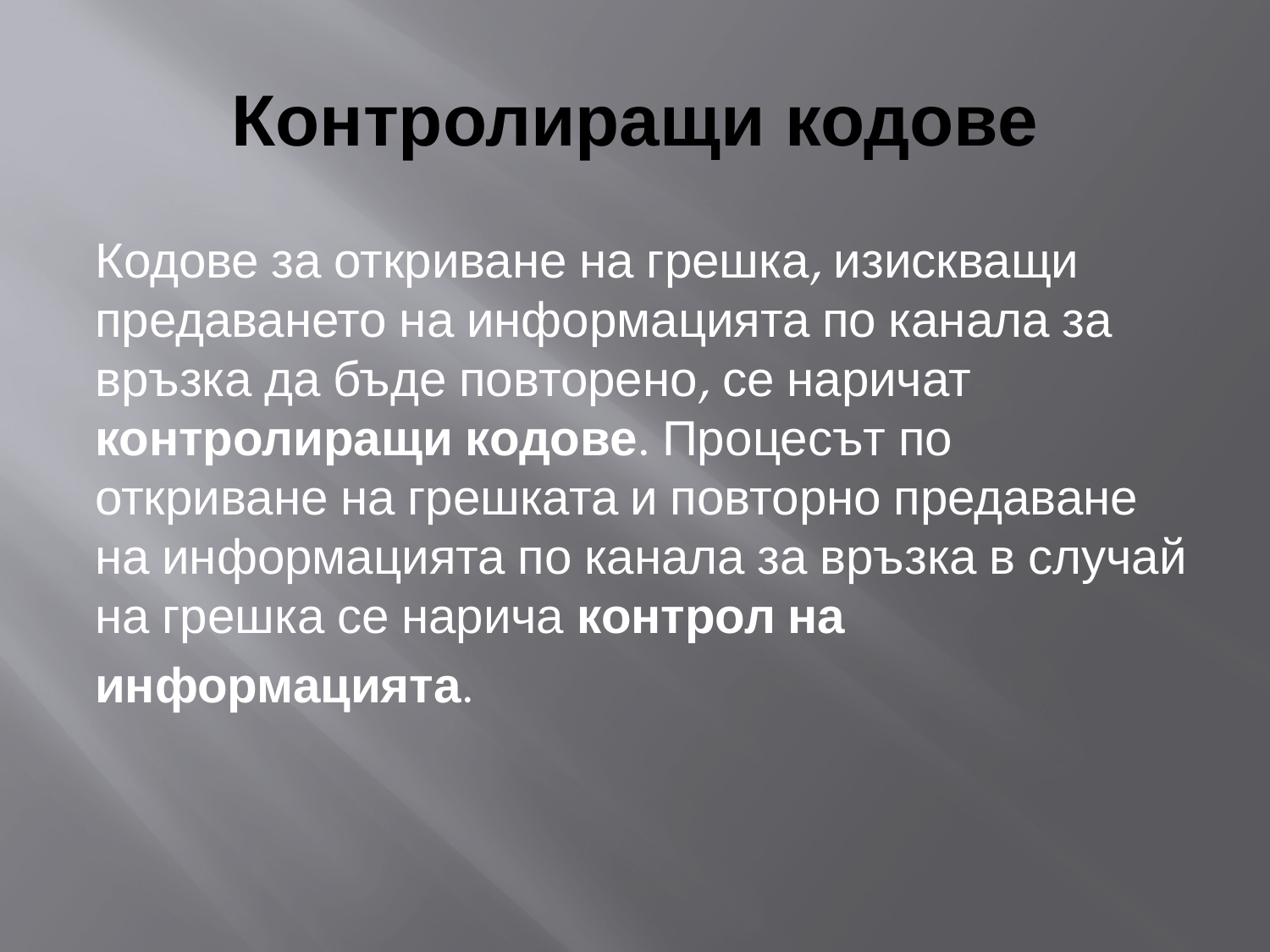

# Контролиращи кодове
Кодове за откриване на грешка, изискващи предаването на информацията по канала за връзка да бъде повторено, се наричат контролиращи кодове. Процесът по откриване на грешката и повторно предаване на информацията по канала за връзка в случай на грешка се нарича контрол на
информацията.